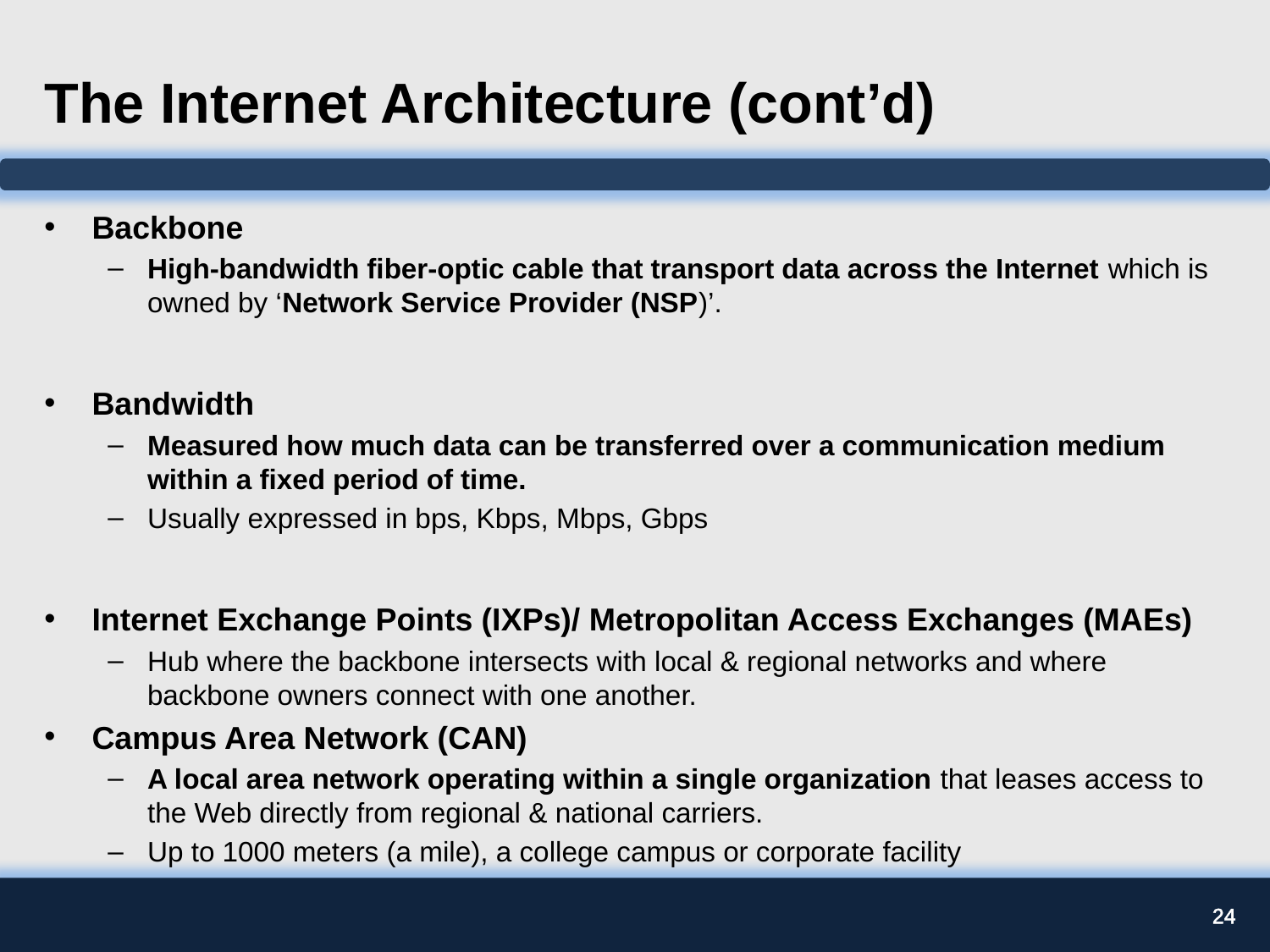

# The Internet Architecture (cont’d)
Backbone
High-bandwidth fiber-optic cable that transport data across the Internet which is owned by ‘Network Service Provider (NSP)’.

Bandwidth
Measured how much data can be transferred over a communication medium within a fixed period of time.
Usually expressed in bps, Kbps, Mbps, Gbps

Internet Exchange Points (IXPs)/ Metropolitan Access Exchanges (MAEs)
Hub where the backbone intersects with local & regional networks and where backbone owners connect with one another.
Campus Area Network (CAN)
A local area network operating within a single organization that leases access to the Web directly from regional & national carriers.
Up to 1000 meters (a mile), a college campus or corporate facility
24